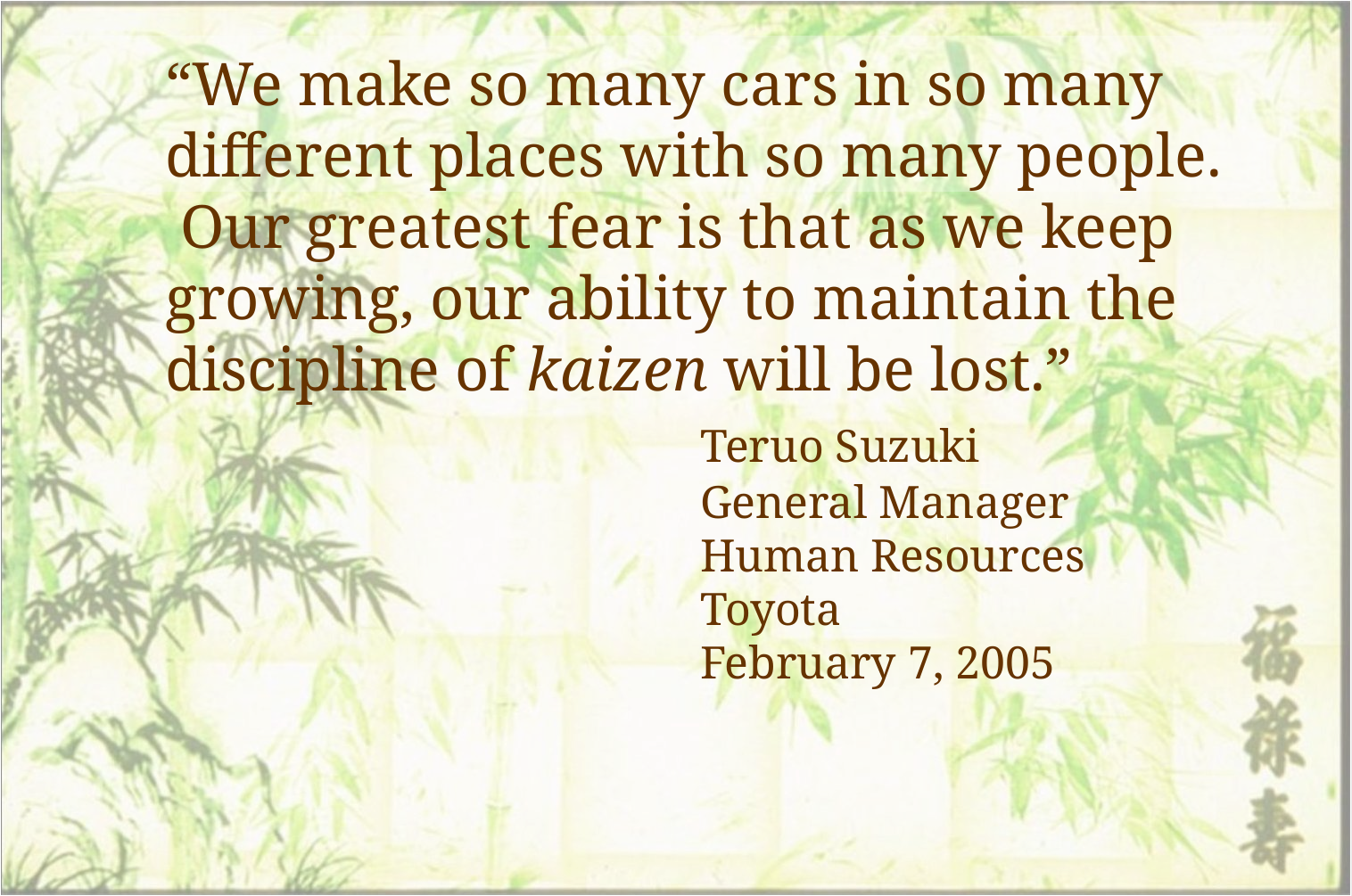

“We make so many cars in so many different places with so many people.  Our greatest fear is that as we keep growing, our ability to maintain the discipline of kaizen will be lost.”
					Teruo Suzuki
					General Manager
					Human Resources
					Toyota
					February 7, 2005